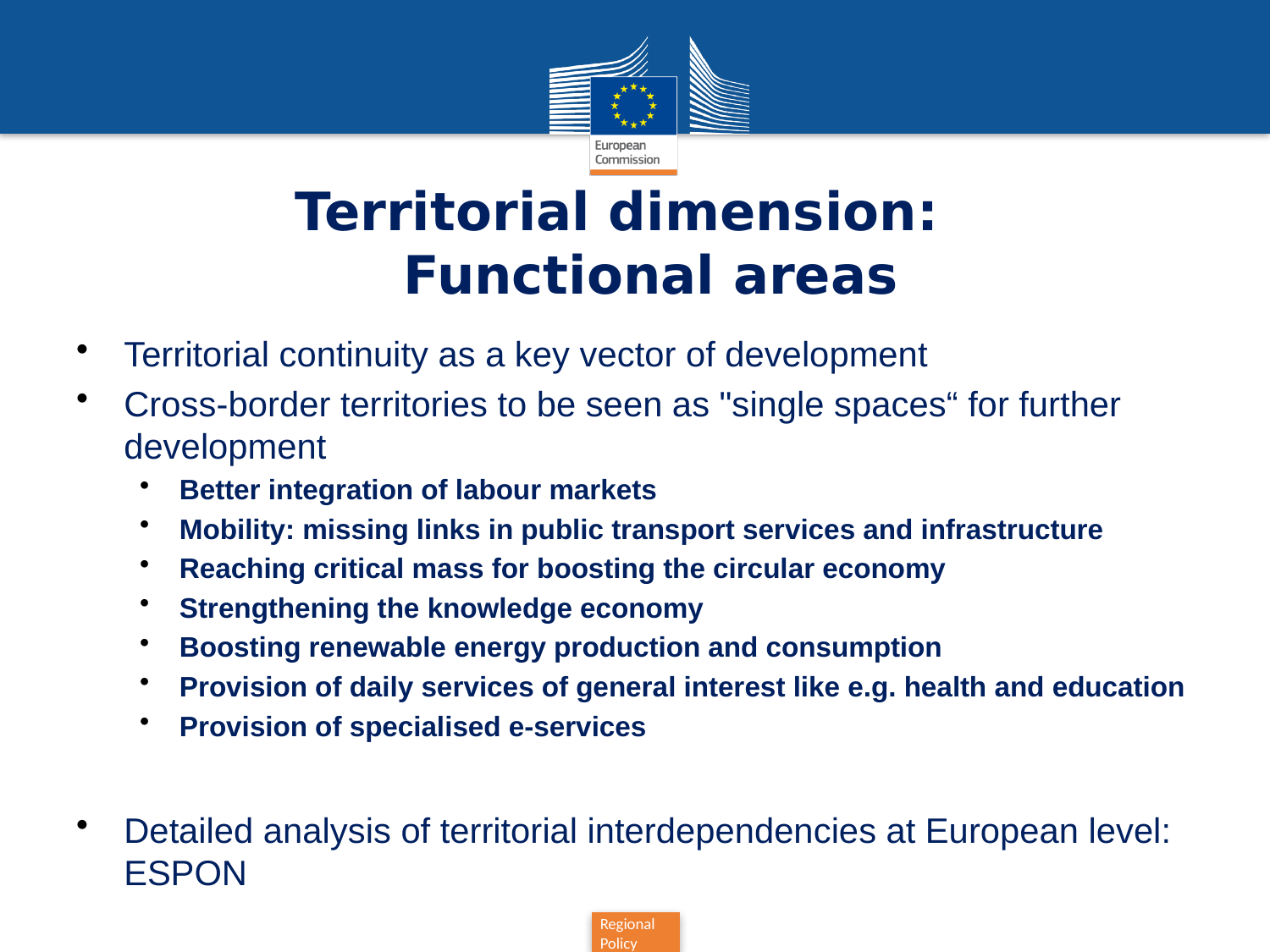

# Territorial dimension: Functional areas

Territorial continuity as a key vector of development
Cross-border territories to be seen as "single spaces“ for further development
Better integration of labour markets
Mobility: missing links in public transport services and infrastructure
Reaching critical mass for boosting the circular economy
Strengthening the knowledge economy
Boosting renewable energy production and consumption
Provision of daily services of general interest like e.g. health and education
Provision of specialised e-services

Detailed analysis of territorial interdependencies at European level: ESPON